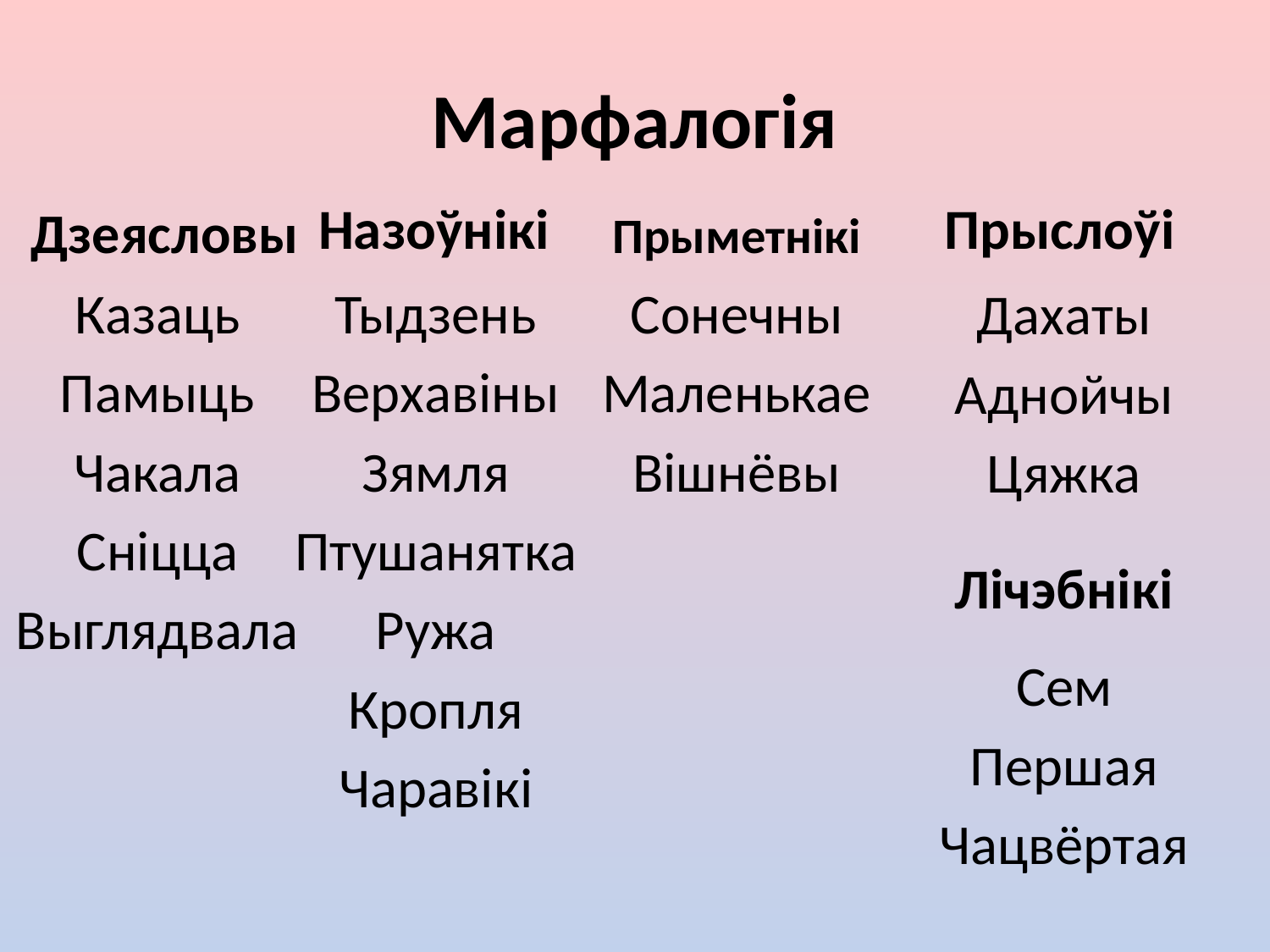

# Марфалогія
Назоўнікі
Прыслоўі
Дзеясловы
Прыметнікі
Сонечны
Маленькае
Вішнёвы
Казаць
Памыць
Чакала
Сніцца
Выглядвала
Тыдзень
Верхавіны
Зямля
Птушанятка
Ружа
Кропля
Чаравікі
Дахаты
Аднойчы
Цяжка
Лічэбнікі
Сем
Першая
Чацвёртая